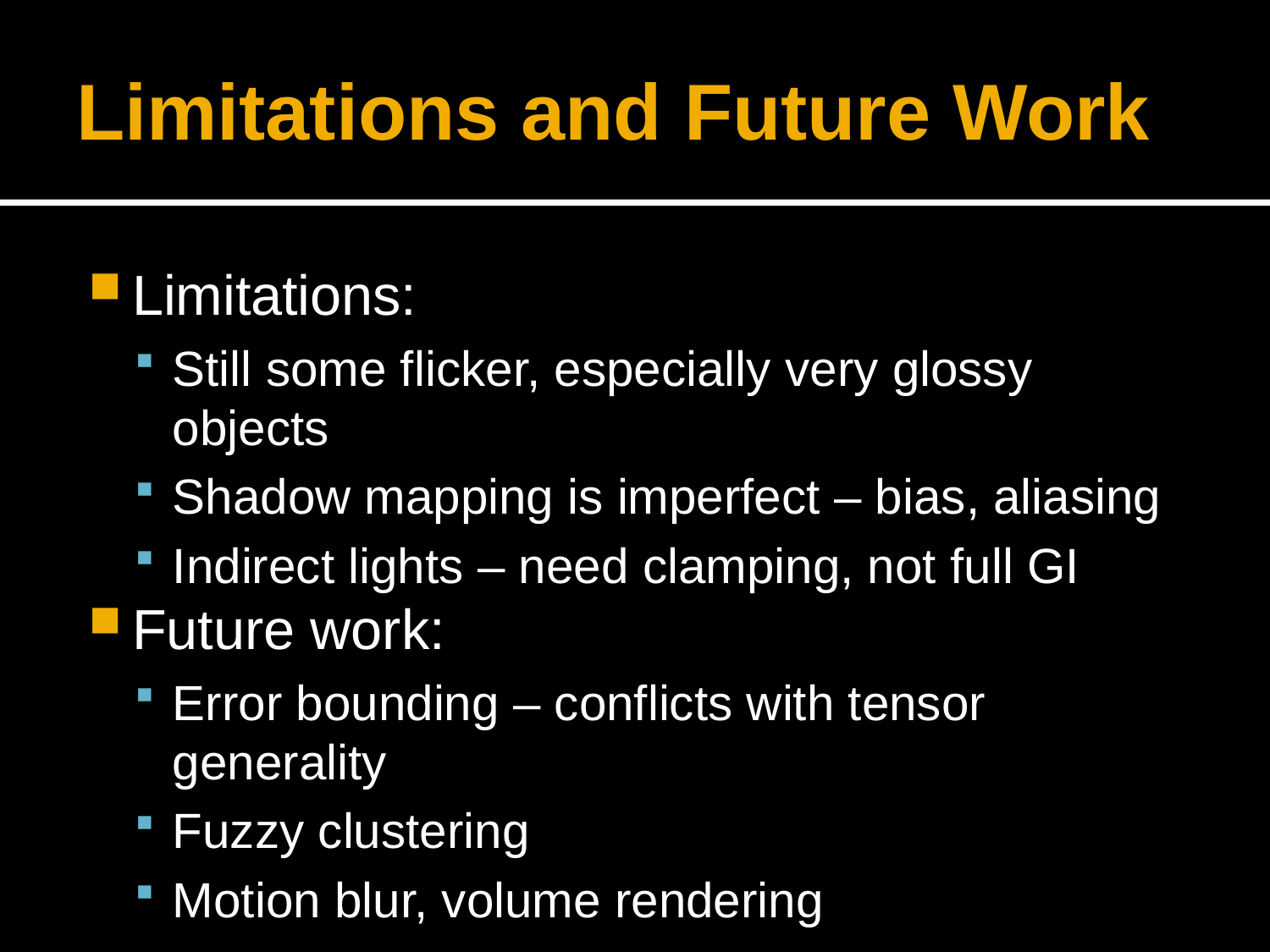

# Limitations and Future Work
Limitations:
Still some flicker, especially very glossy objects
Shadow mapping is imperfect – bias, aliasing
Indirect lights – need clamping, not full GI
Future work:
Error bounding – conflicts with tensor generality
Fuzzy clustering
Motion blur, volume rendering